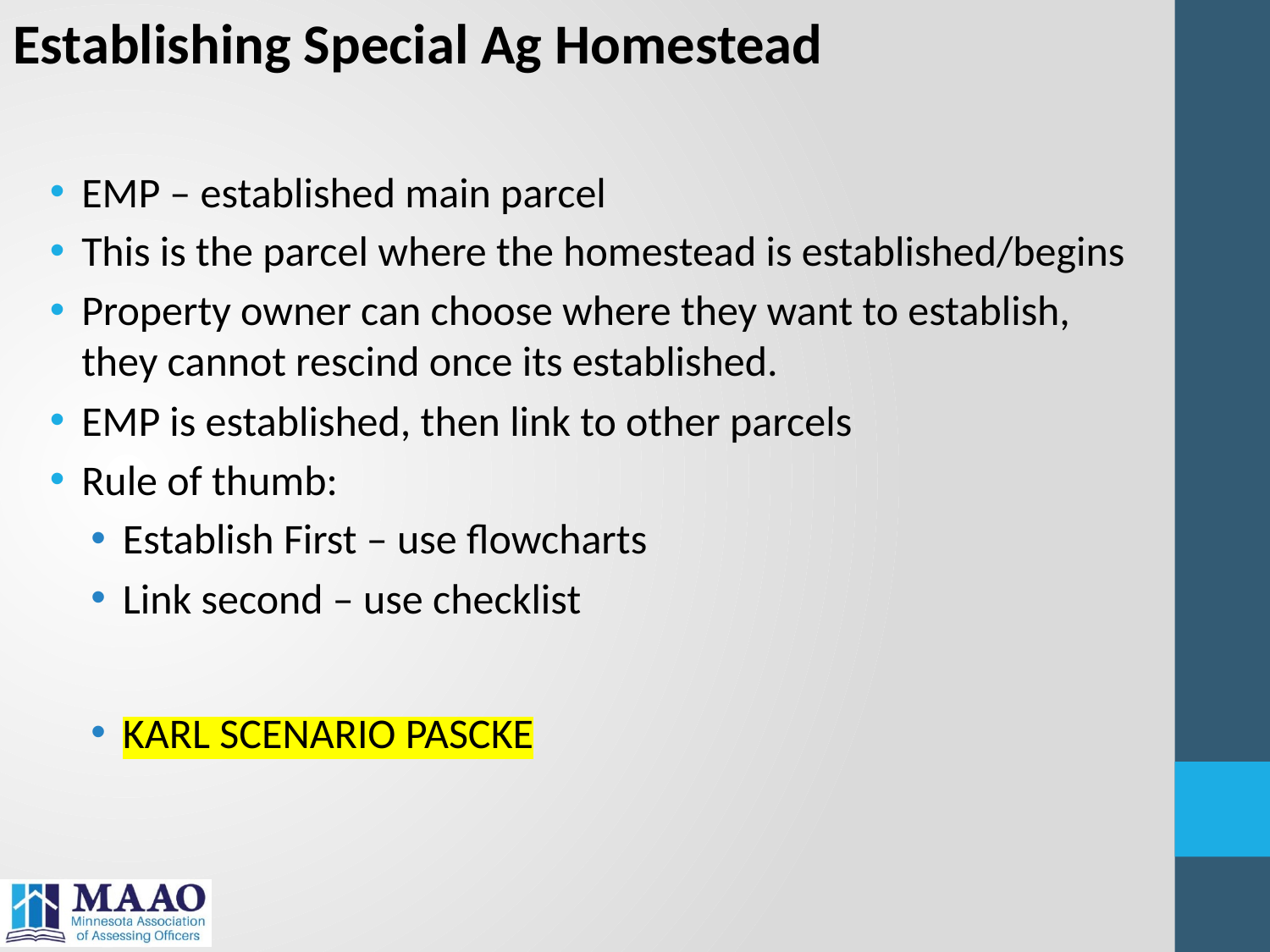

Establishing Special Ag Homestead
EMP – established main parcel
This is the parcel where the homestead is established/begins
Property owner can choose where they want to establish, they cannot rescind once its established.
EMP is established, then link to other parcels
Rule of thumb:
Establish First – use flowcharts
Link second – use checklist

KARL SCENARIO PASCKE